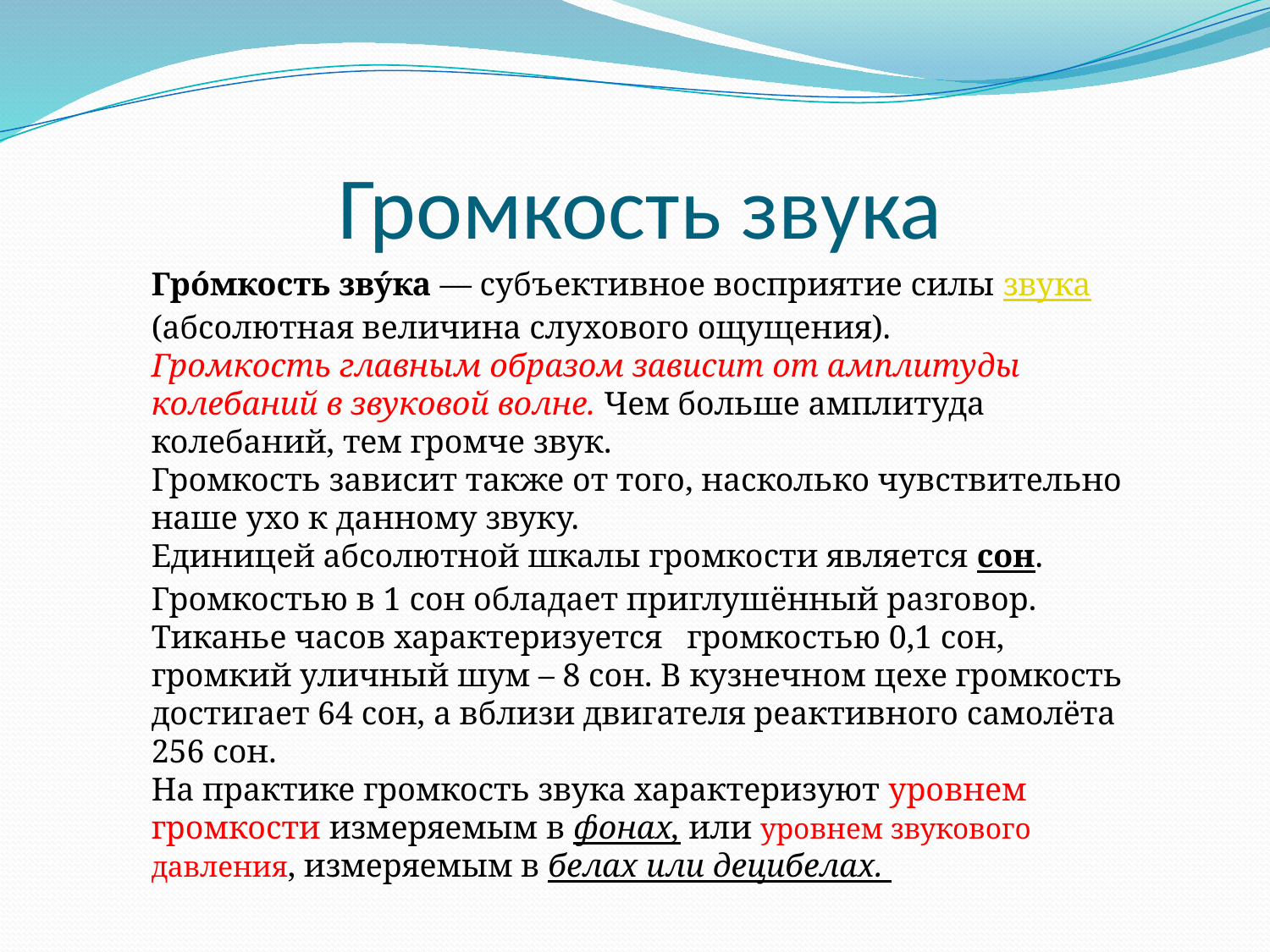

# Громкость звука
Гро́мкость зву́ка — субъективное восприятие силы звука (абсолютная величина слухового ощущения).
Громкость главным образом зависит от амплитуды колебаний в звуковой волне. Чем больше амплитуда  колебаний, тем громче звук.
Громкость зависит также от того, насколько чувствительно наше ухо к данному звуку.
Единицей абсолютной шкалы громкости является сон.
Громкостью в 1 сон обладает приглушённый разговор.
Тиканье часов характеризуется   громкостью 0,1 сон, громкий уличный шум – 8 сон. В кузнечном цехе громкость достигает 64 сон, а вблизи двигателя реактивного самолёта 256 сон.
На практике громкость звука характеризуют уровнем громкости измеряемым в фонах, или уровнем звукового давления, измеряемым в белах или децибелах.